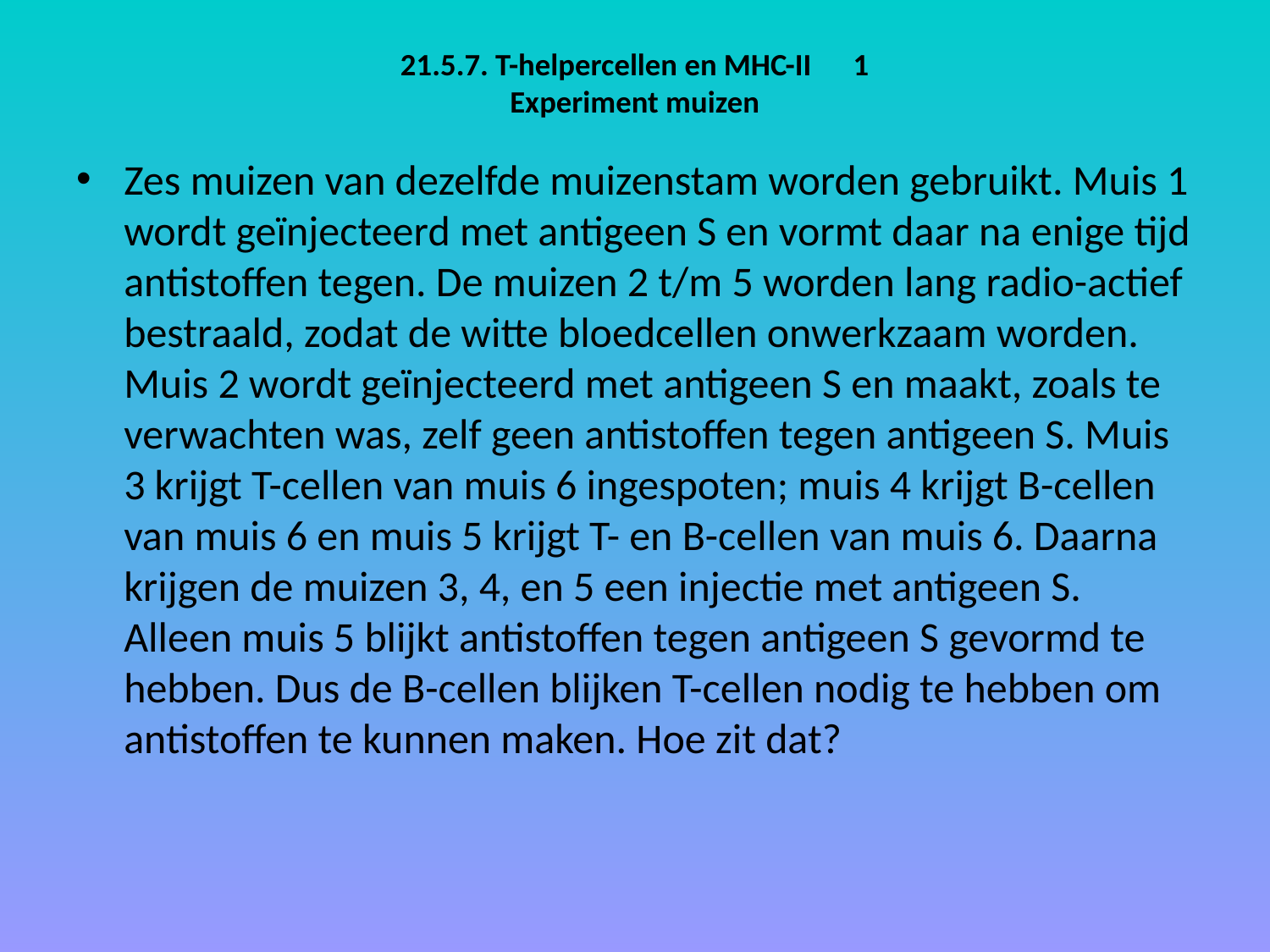

# 21.5.7. T-helpercellen en MHC-II      1 Experiment muizen
Zes muizen van dezelfde muizenstam worden gebruikt. Muis 1 wordt geïnjecteerd met antigeen S en vormt daar na enige tijd antistoffen tegen. De muizen 2 t/m 5 worden lang radio-actief bestraald, zodat de witte bloedcellen onwerkzaam worden.
Muis 2 wordt geïnjecteerd met antigeen S en maakt, zoals te verwachten was, zelf geen antistoffen tegen antigeen S. Muis 3 krijgt T-cellen van muis 6 ingespoten; muis 4 krijgt B-cellen van muis 6 en muis 5 krijgt T- en B-cellen van muis 6. Daarna krijgen de muizen 3, 4, en 5 een injectie met antigeen S. Alleen muis 5 blijkt antistoffen tegen antigeen S gevormd te hebben. Dus de B-cellen blijken T-cellen nodig te hebben om antistoffen te kunnen maken. Hoe zit dat?